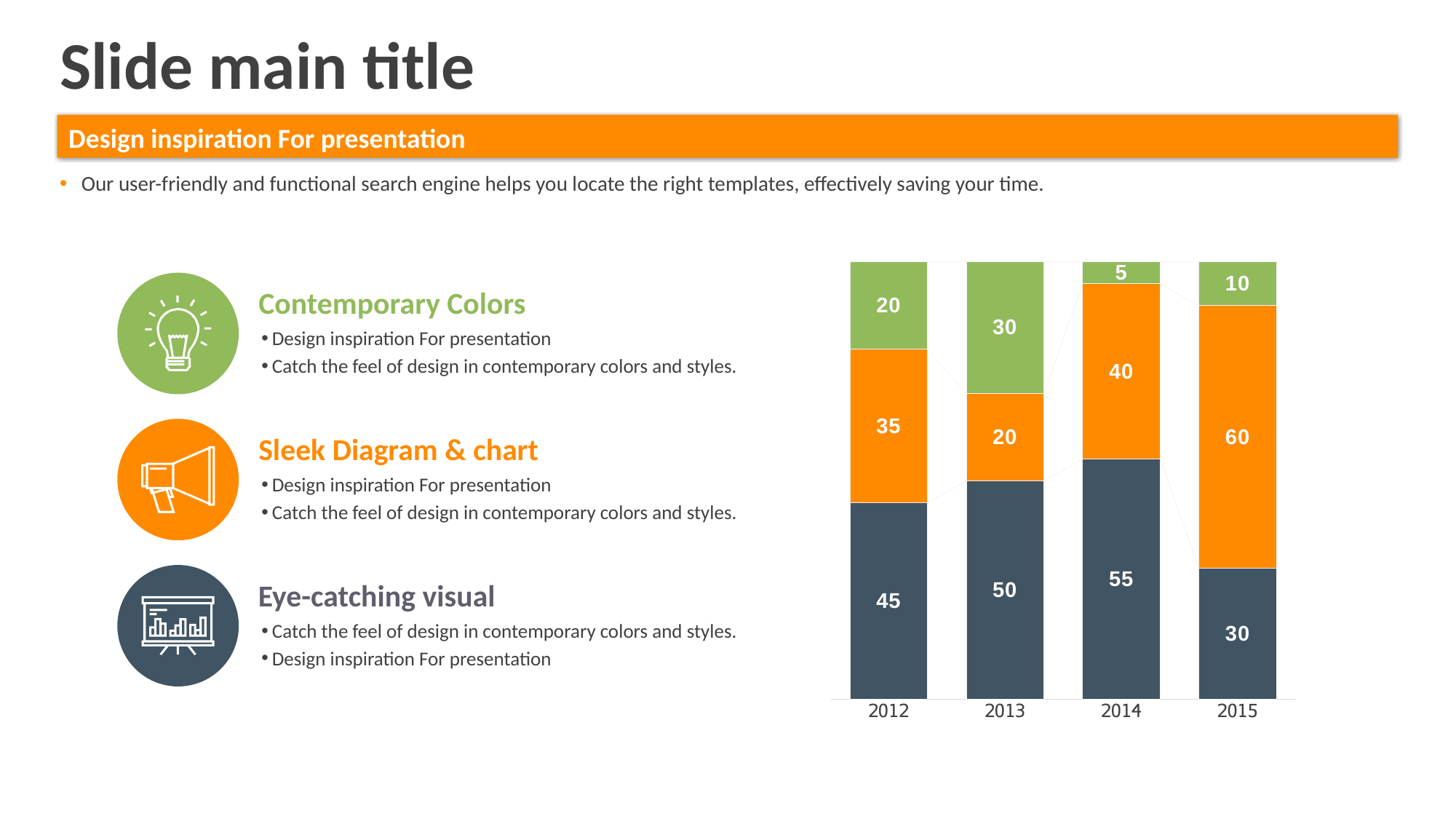

Slide main title

Design inspiration For presentation
Our user-friendly and functional search engine helps you locate the right templates, effectively saving your time.

### Chart

| Category | value 01 | value 02 | value 03 |
|---|---|---|---|
| 2012 | 45.0 | 35.0 | 20.0 |
| 2013 | 50.0 | 20.0 | 30.0 |
| 2014 | 55.0 | 40.0 | 5.0 |
| 2015 | 30.0 | 60.0 | 10.0 |

Contemporary Colors
Design inspiration For presentation
Catch the feel of design in contemporary colors and styles.

Sleek Diagram & chart
Design inspiration For presentation
Catch the feel of design in contemporary colors and styles.

Eye-catching visual
Catch the feel of design in contemporary colors and styles.
Design inspiration For presentation